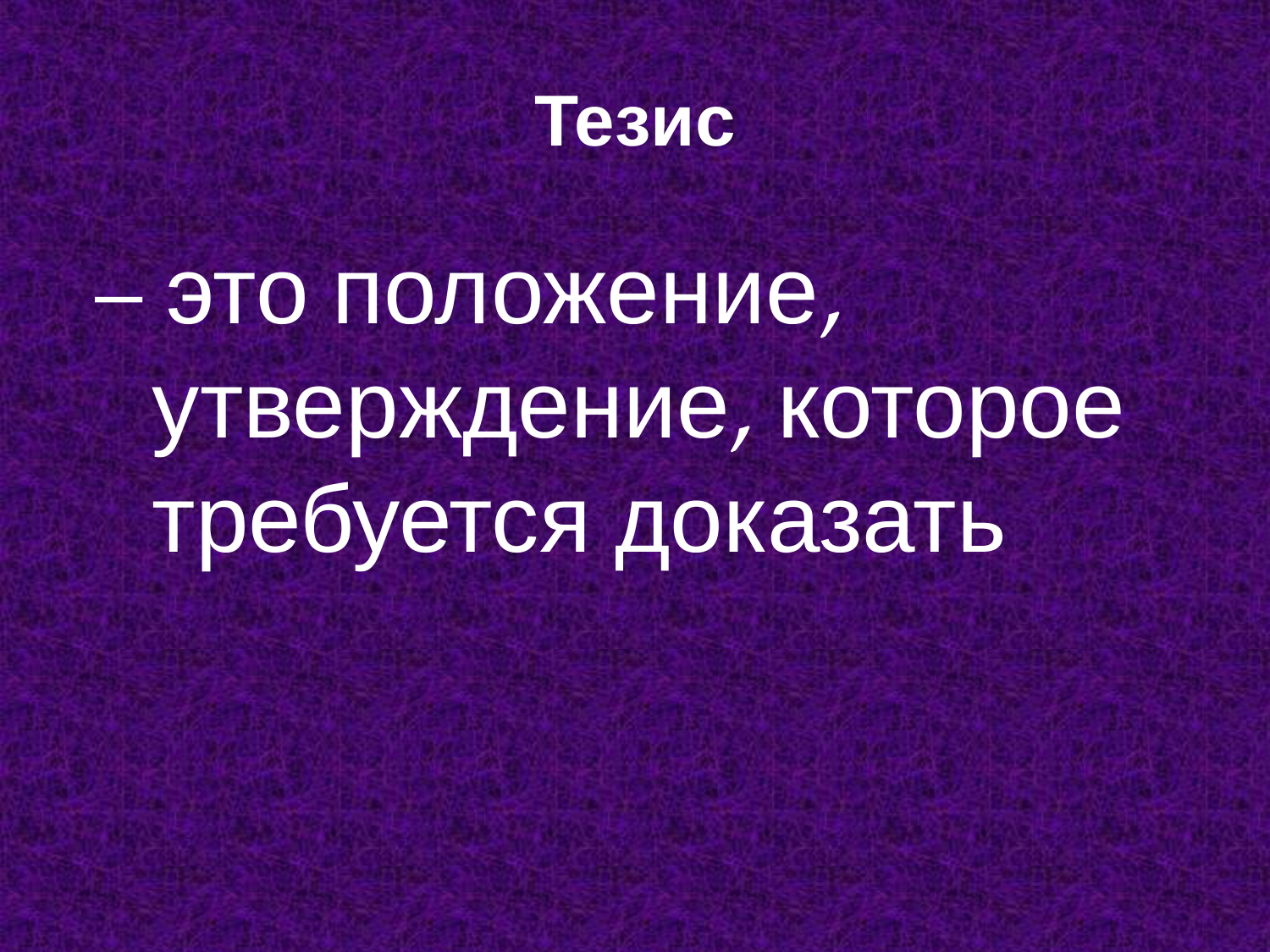

# Тезис
– это положение, утверждение, которое требуется доказать